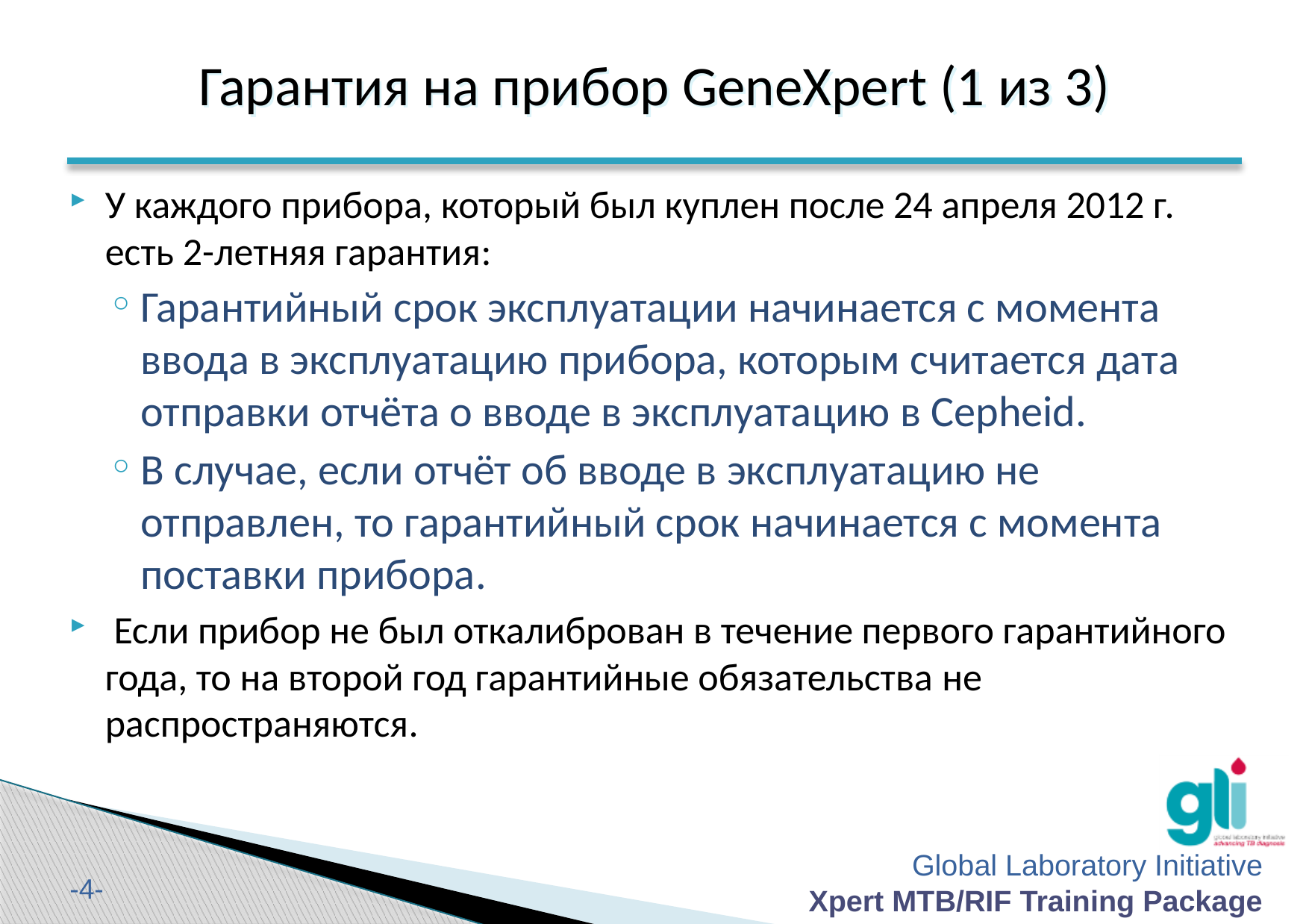

Гарантия на прибор GeneXpert (1 из 3)
У каждого прибора, который был куплен после 24 апреля 2012 г. есть 2-летняя гарантия:
Гарантийный срок эксплуатации начинается с момента ввода в эксплуатацию прибора, которым считается дата отправки отчёта о вводе в эксплуатацию в Cepheid.
В случае, если отчёт об вводе в эксплуатацию не отправлен, то гарантийный срок начинается с момента поставки прибора.
 Если прибор не был откалиброван в течение первого гарантийного года, то на второй год гарантийные обязательства не распространяются.